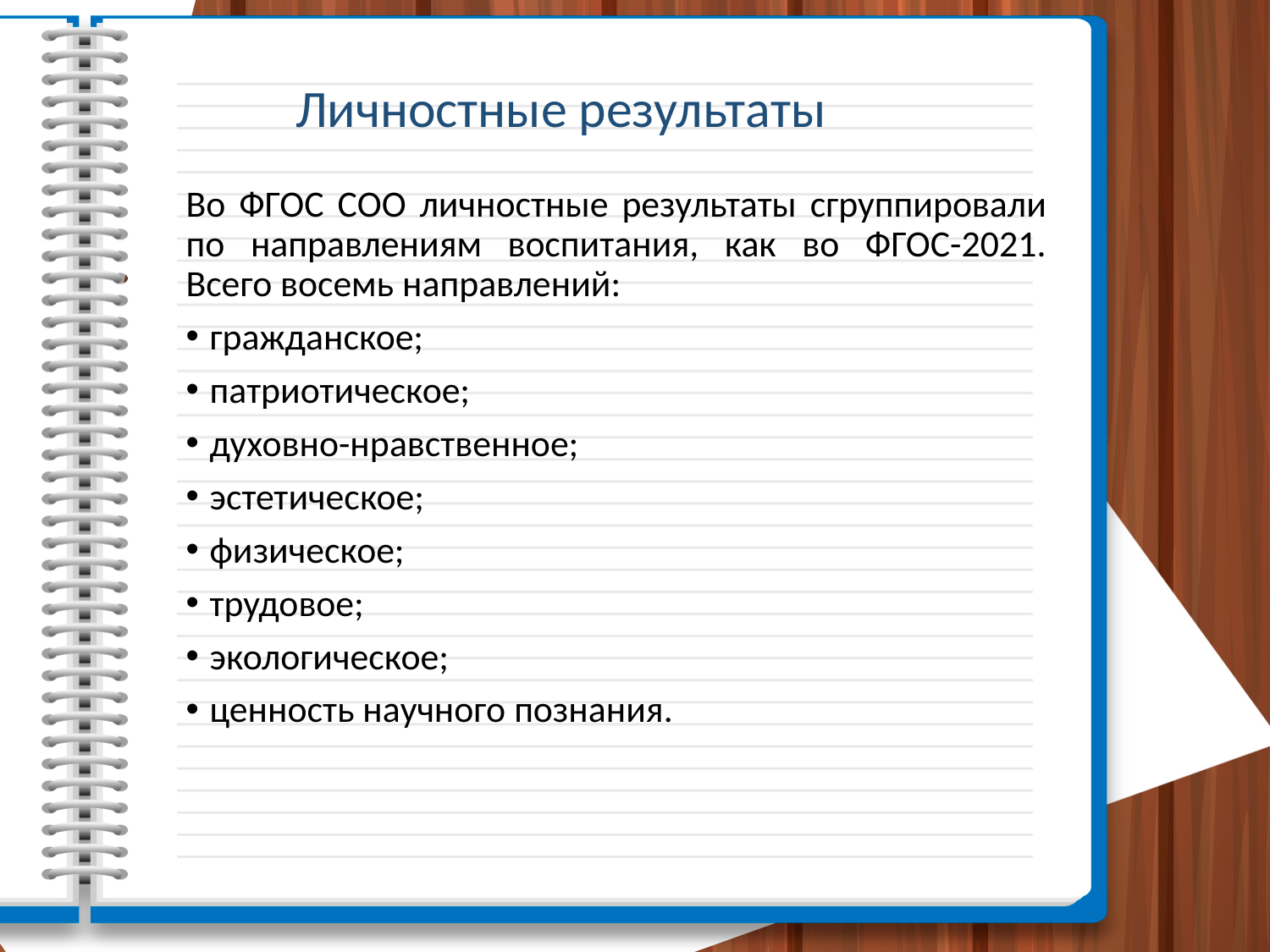

# Личностные результаты
Во ФГОС СОО личностные результаты сгруппировали по направлениям воспитания, как во ФГОС-2021. Всего восемь направлений:
гражданское;
патриотическое;
духовно-нравственное;
эстетическое;
физическое;
трудовое;
экологическое;
ценность научного познания.